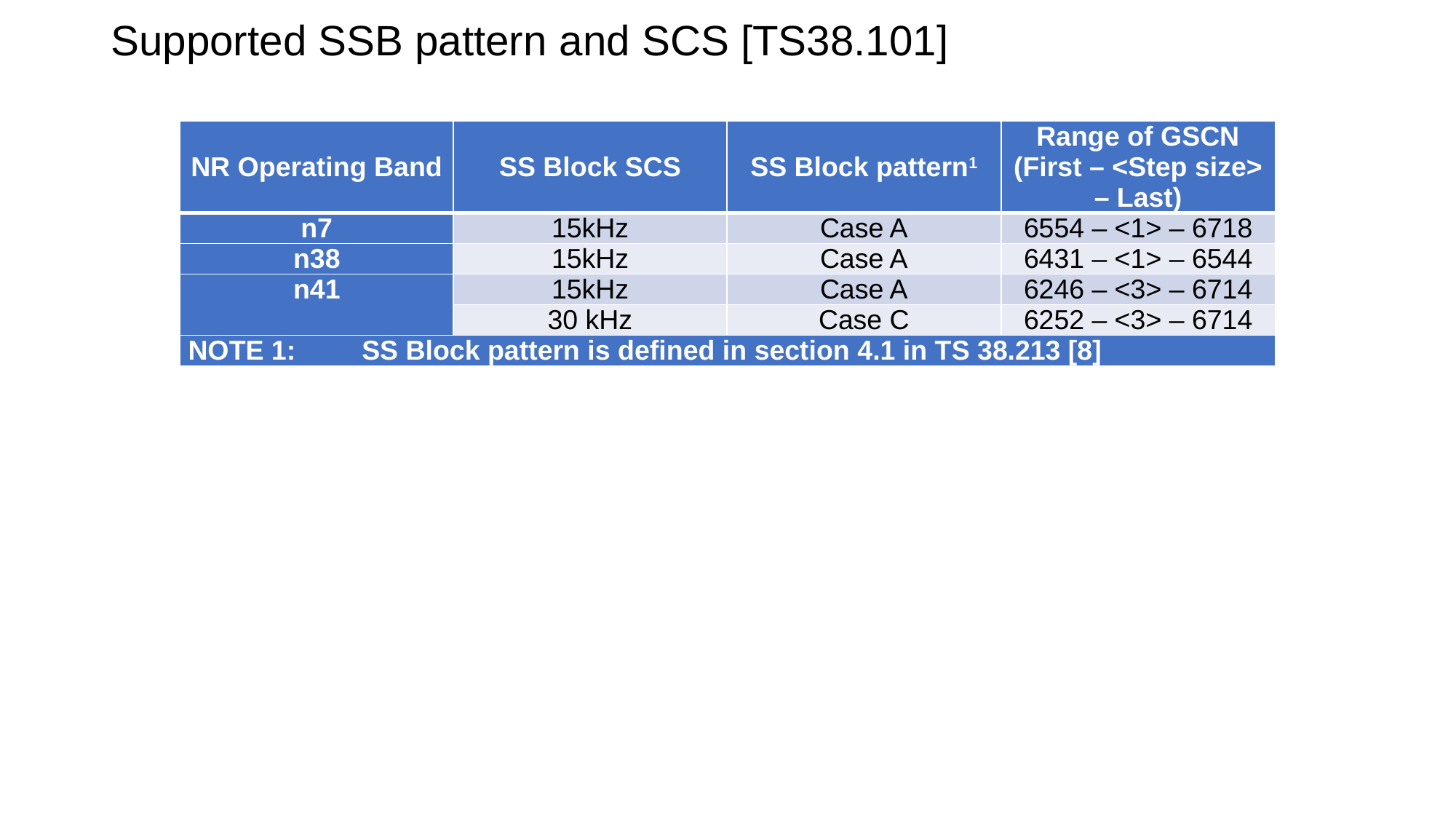

# Supported SSB pattern and SCS [TS38.101]
| NR Operating Band | SS Block SCS | SS Block pattern1 | Range of GSCN (First – <Step size> – Last) |
| --- | --- | --- | --- |
| n7 | 15kHz | Case A | 6554 – <1> – 6718 |
| n38 | 15kHz | Case A | 6431 – <1> – 6544 |
| n41 | 15kHz | Case A | 6246 – <3> – 6714 |
|  | 30 kHz | Case C | 6252 – <3> – 6714 |
| NOTE 1: SS Block pattern is defined in section 4.1 in TS 38.213 [8] |  |  |  |